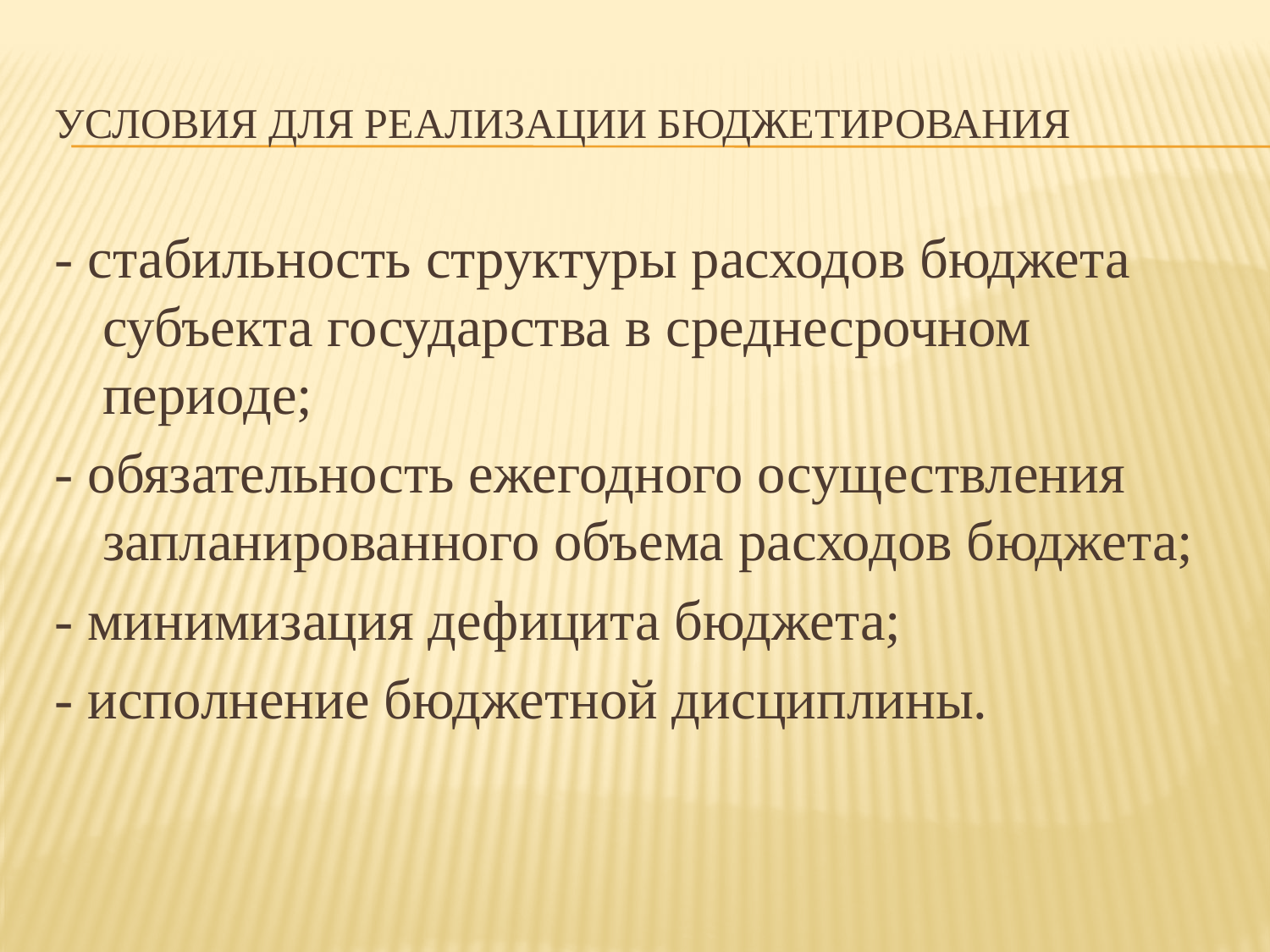

# условия для реализации бюджетирования
- стабильность структуры расходов бюджета субъекта государства в среднесрочном периоде;
- обязательность ежегодного осуществления запланированного объема расходов бюджета;
- минимизация дефицита бюджета;
- исполнение бюджетной дисциплины.